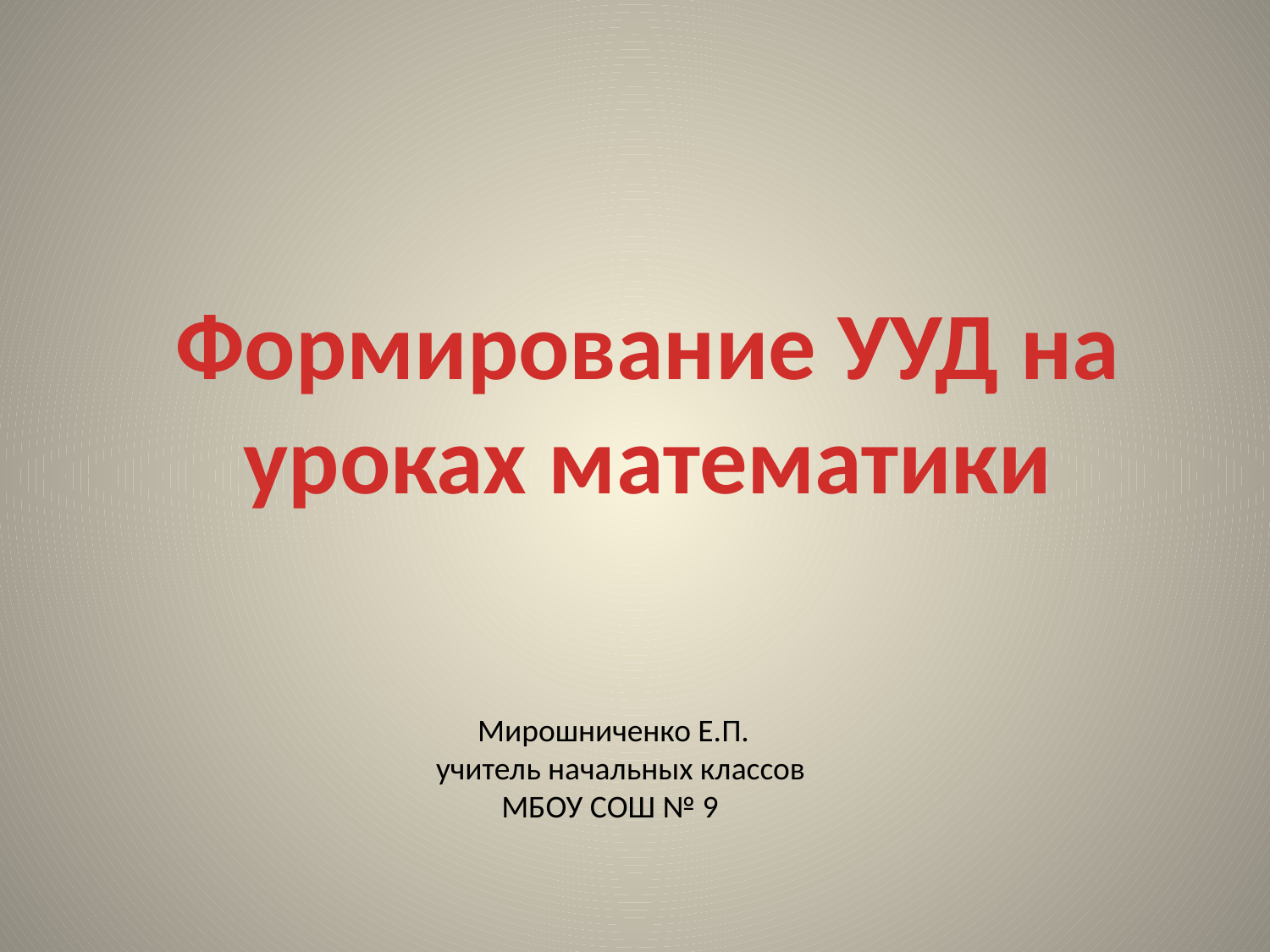

Формирование УУД на уроках математики
Мирошниченко Е.П.
  учитель начальных классов
МБОУ СОШ № 9